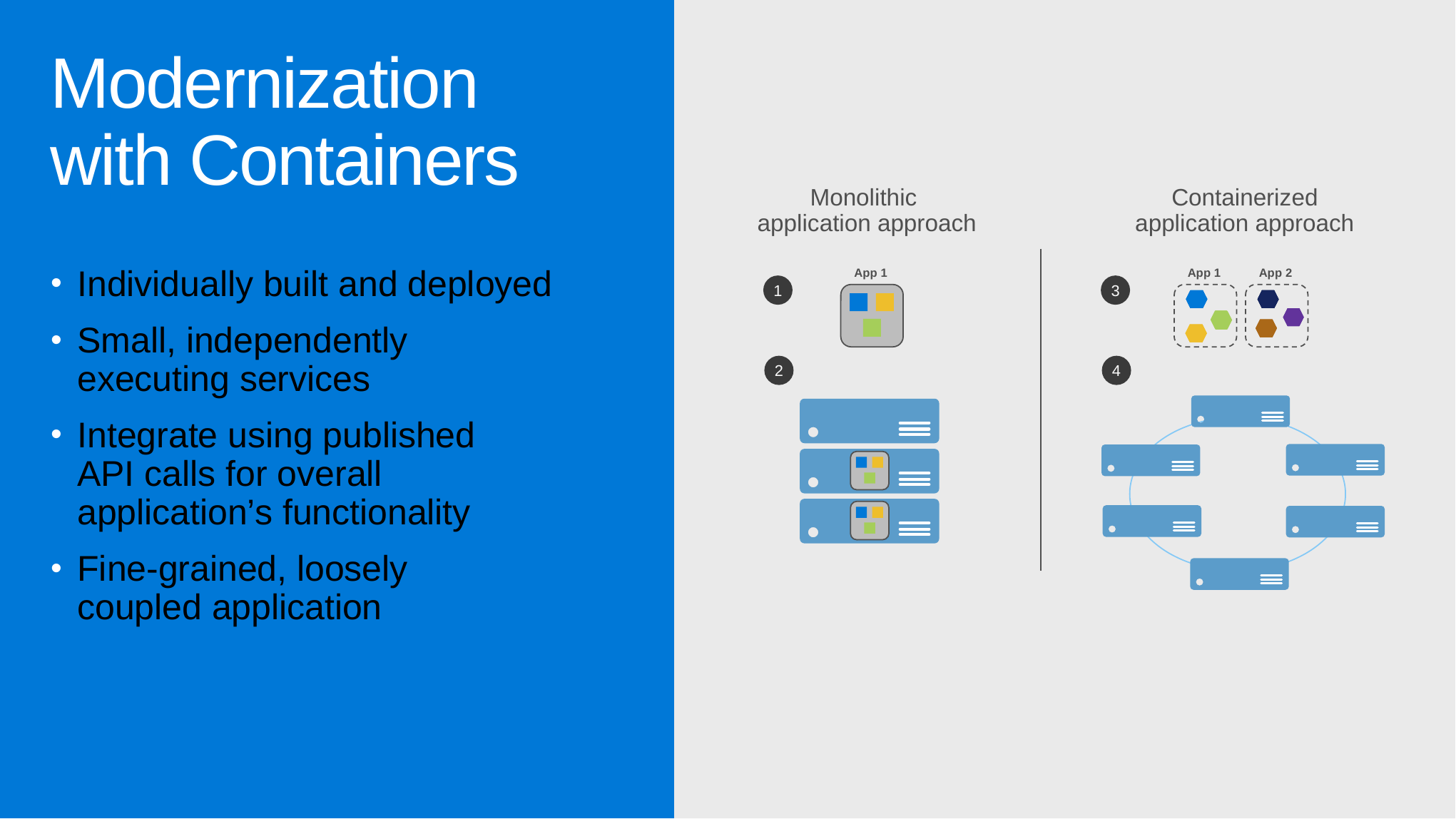

Modernization
with Containers
Monolithic
application approach
Containerized
application approach
Individually built and deployed
Small, independently
executing services
Integrate using published
API calls for overall
application’s functionality
Fine-grained, loosely
coupled application
App 1
App 1
App 2
1
3

2
4